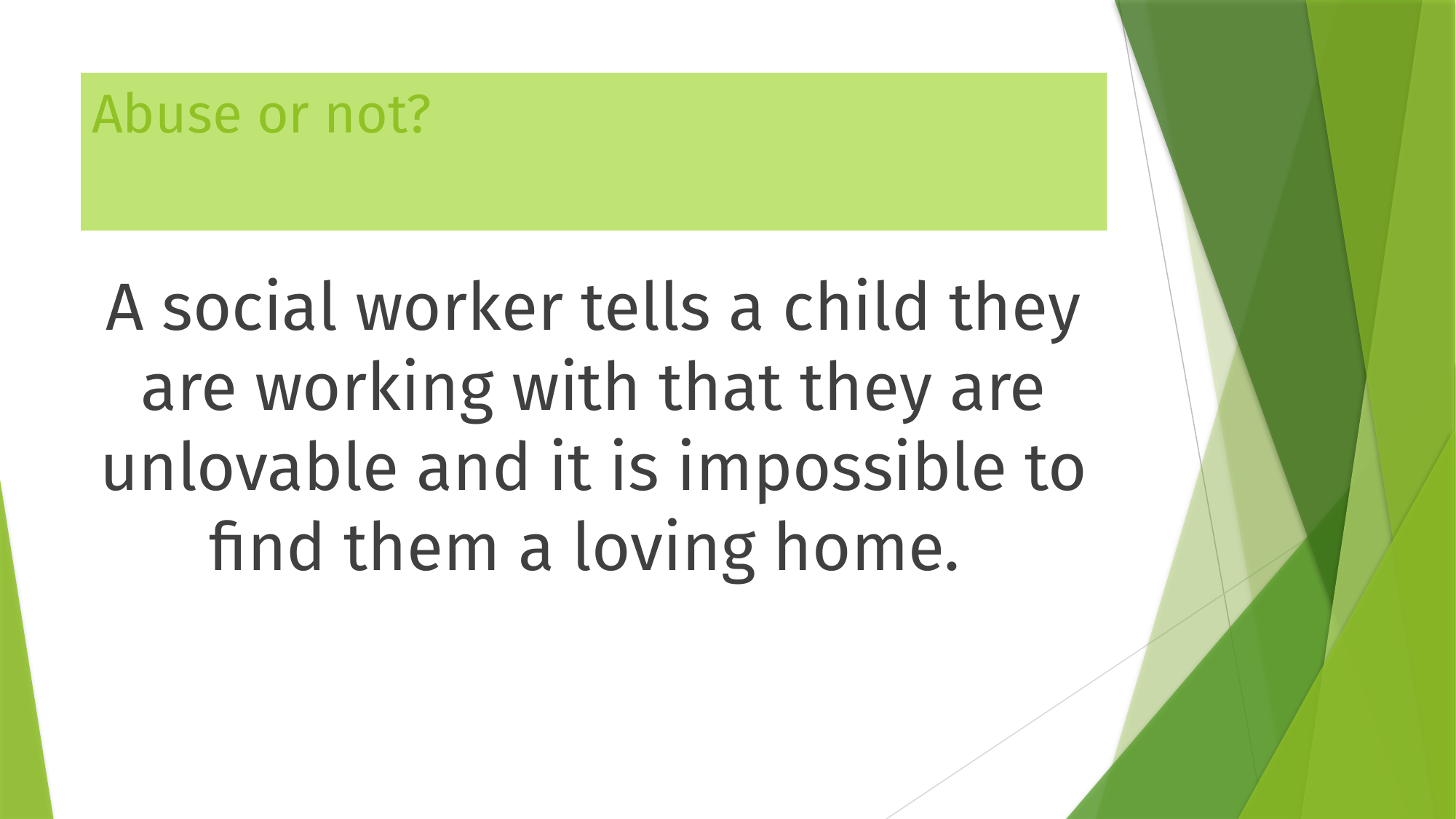

# Abuse or not?
A social worker tells a child they are working with that they are unlovable and it is impossible to find them a loving home.